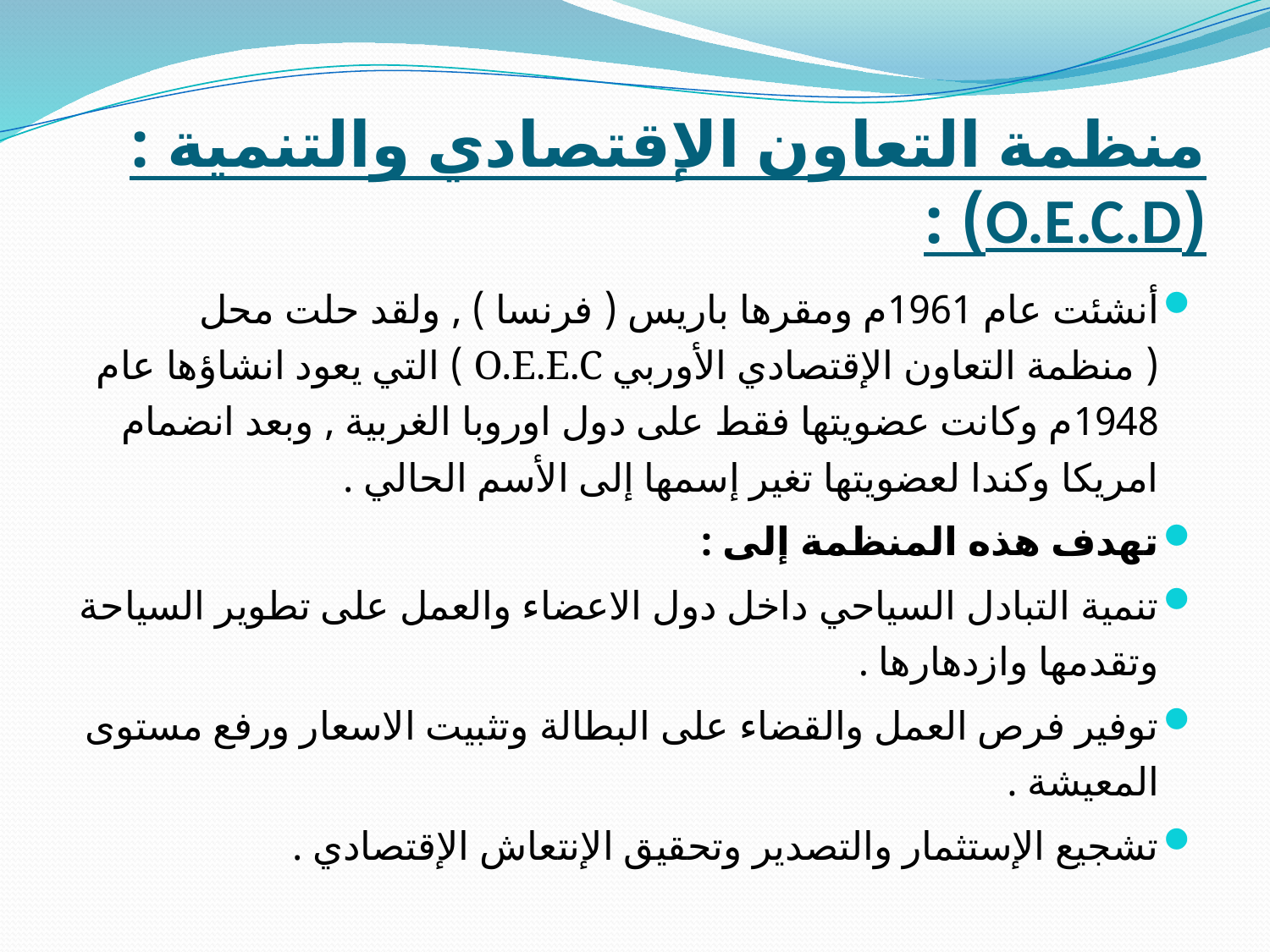

# منظمة التعاون الإقتصادي والتنمية : (O.E.C.D) :
أنشئت عام 1961م ومقرها باريس ( فرنسا ) , ولقد حلت محل ( منظمة التعاون الإقتصادي الأوربي O.E.E.C ) التي يعود انشاؤها عام 1948م وكانت عضويتها فقط على دول اوروبا الغربية , وبعد انضمام امريكا وكندا لعضويتها تغير إسمها إلى الأسم الحالي .
تهدف هذه المنظمة إلى :
تنمية التبادل السياحي داخل دول الاعضاء والعمل على تطوير السياحة وتقدمها وازدهارها .
توفير فرص العمل والقضاء على البطالة وتثبيت الاسعار ورفع مستوى المعيشة .
تشجيع الإستثمار والتصدير وتحقيق الإنتعاش الإقتصادي .